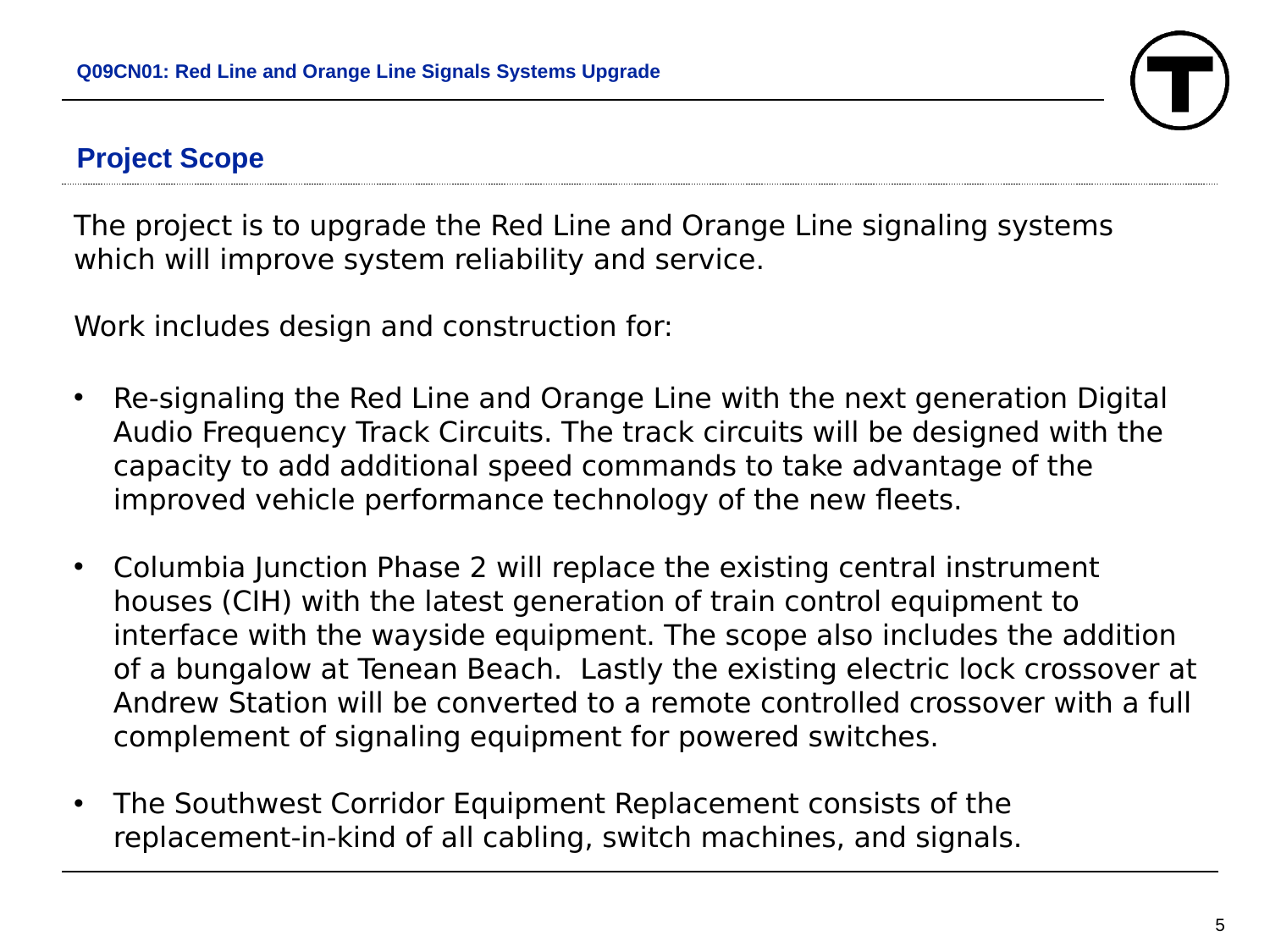

Q09CN01: Red Line and Orange Line Signals Systems Upgrade
# Project Scope
The project is to upgrade the Red Line and Orange Line signaling systems which will improve system reliability and service.

Work includes design and construction for:

Re-signaling the Red Line and Orange Line with the next generation Digital Audio Frequency Track Circuits. The track circuits will be designed with the capacity to add additional speed commands to take advantage of the improved vehicle performance technology of the new fleets.

Columbia Junction Phase 2 will replace the existing central instrument houses (CIH) with the latest generation of train control equipment to interface with the wayside equipment. The scope also includes the addition of a bungalow at Tenean Beach.  Lastly the existing electric lock crossover at Andrew Station will be converted to a remote controlled crossover with a full complement of signaling equipment for powered switches.

The Southwest Corridor Equipment Replacement consists of the replacement-in-kind of all cabling, switch machines, and signals.